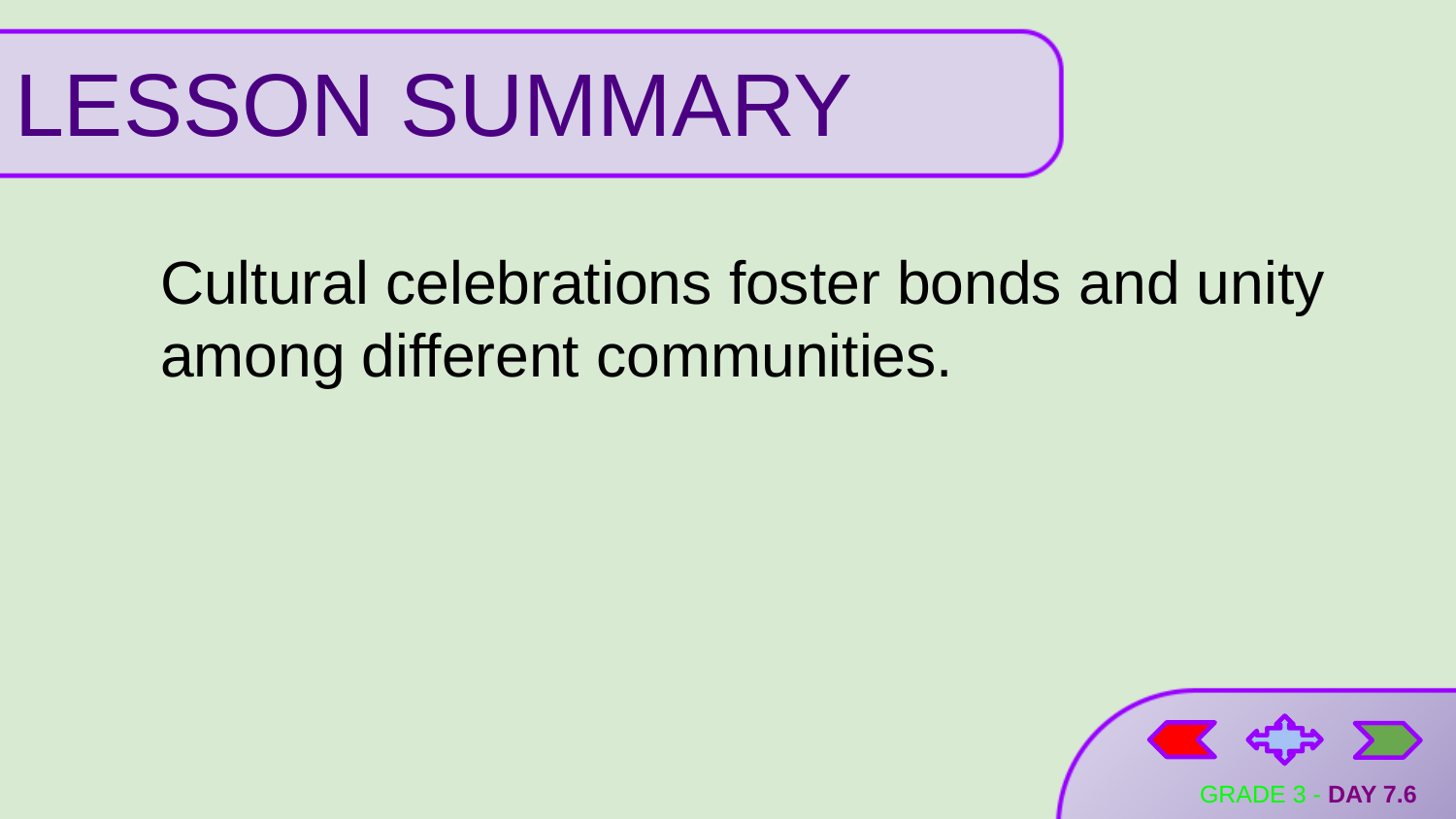

# LESSON SUMMARY

Cultural celebrations foster bonds and unity among different communities.

GRADE 3 - DAY 7.6